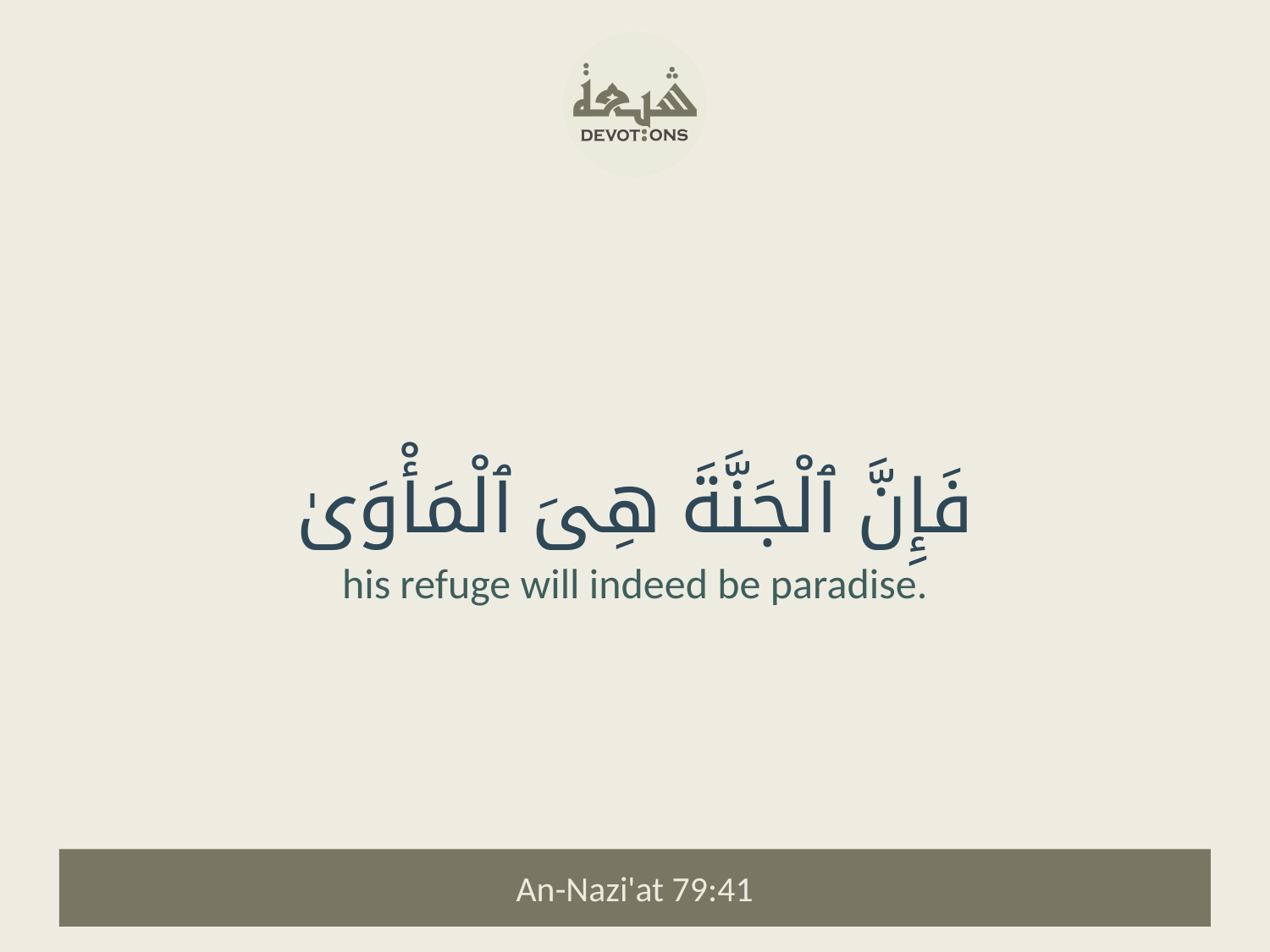

فَإِنَّ ٱلْجَنَّةَ هِىَ ٱلْمَأْوَىٰ
his refuge will indeed be paradise.
An-Nazi'at 79:41